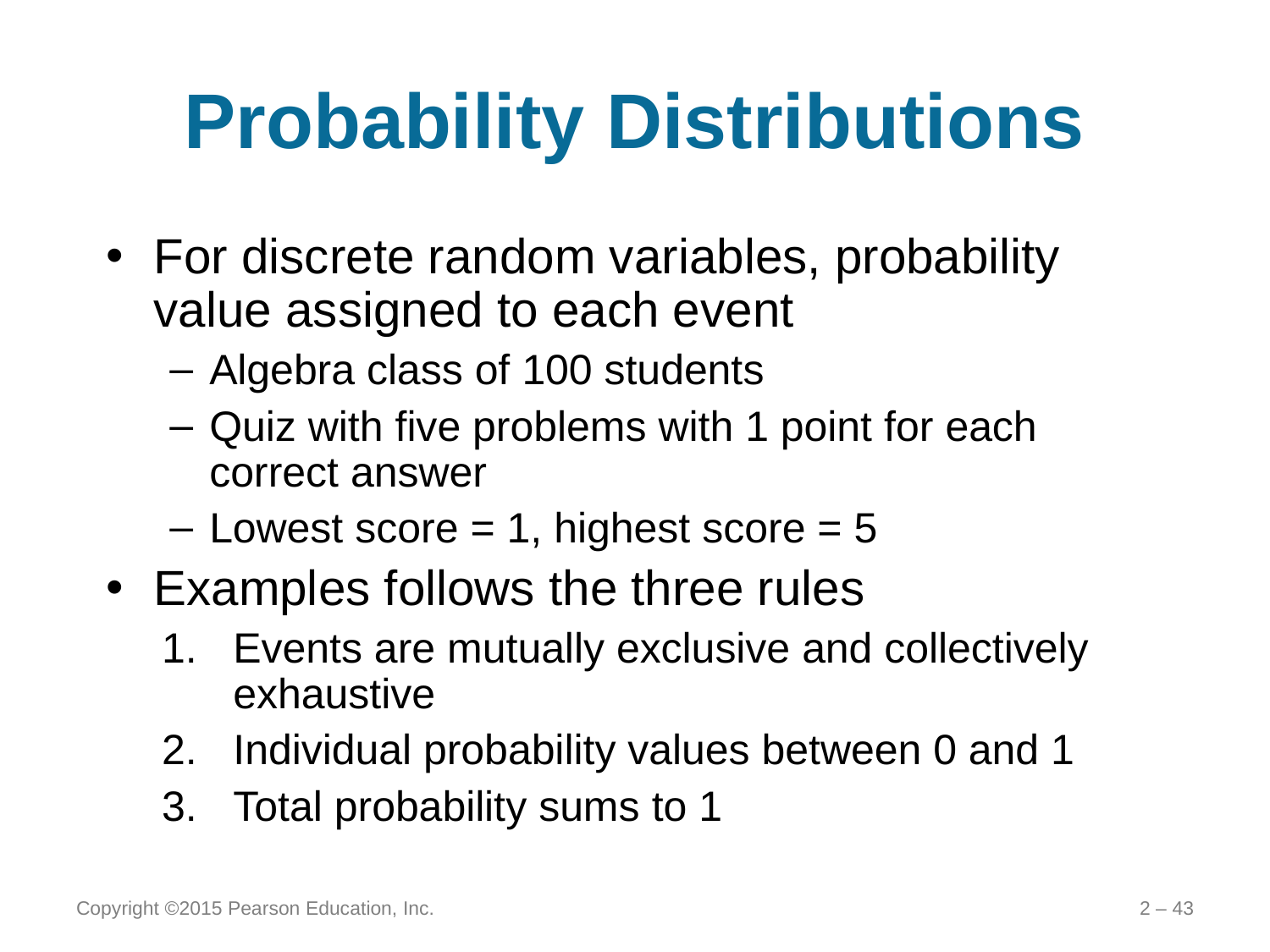

# Probability Distributions
For discrete random variables, probability value assigned to each event
Algebra class of 100 students
Quiz with five problems with 1 point for each correct answer
Lowest score = 1, highest score = 5
Examples follows the three rules
Events are mutually exclusive and collectively exhaustive
Individual probability values between 0 and 1
Total probability sums to 1
Copyright ©2015 Pearson Education, Inc.
2 – 43